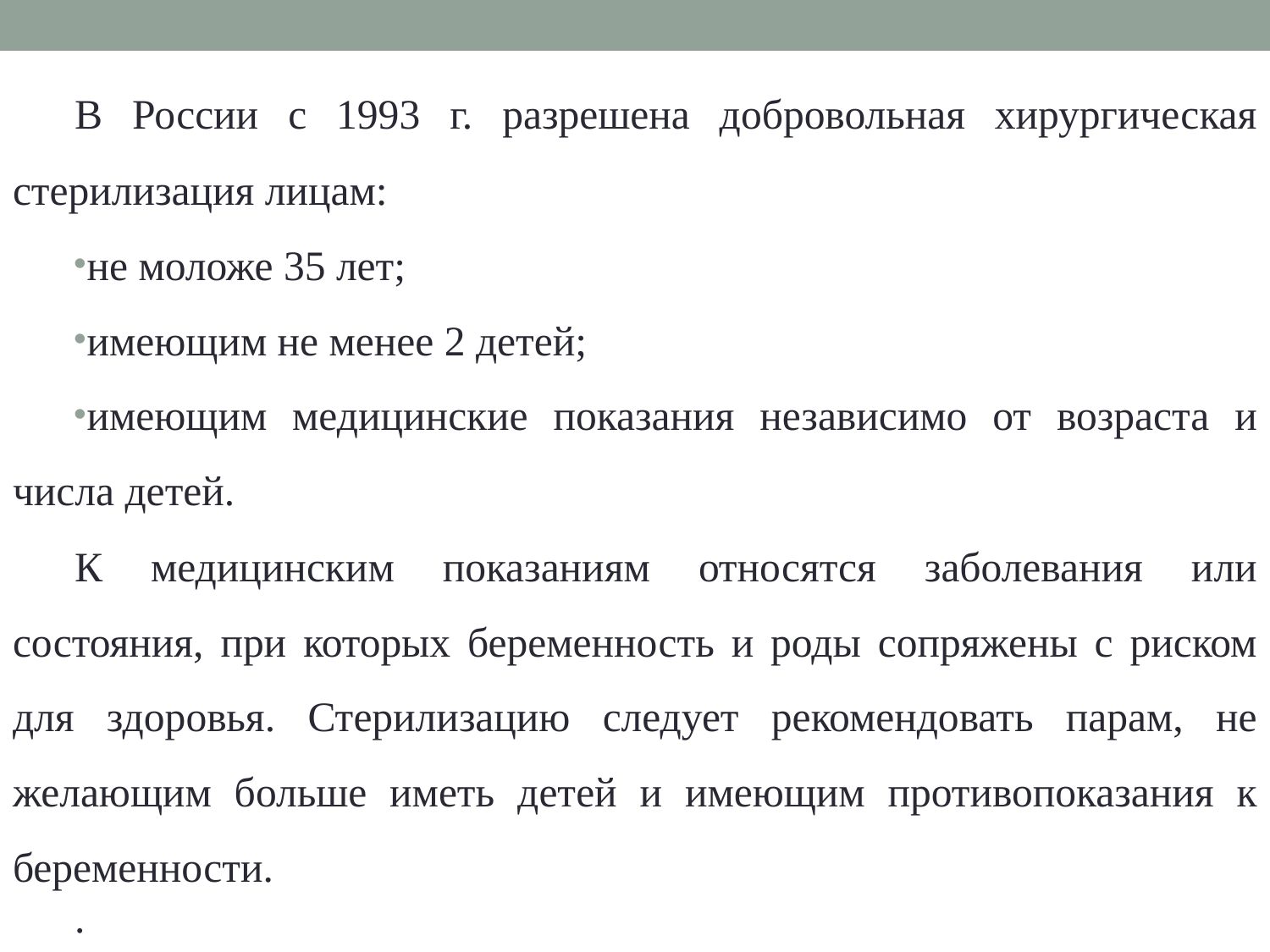

В России с 1993 г. разрешена добровольная хирургическая стерилизация лицам:
не моложе 35 лет;
имеющим не менее 2 детей;
имеющим медицинские показания независимо от возраста и числа детей.
К медицинским показаниям относятся заболевания или состояния, при которых беременность и роды сопряжены с риском для здоровья. Стерилизацию следует рекомендовать парам, не желающим больше иметь детей и имеющим противопоказания к беременности.
.